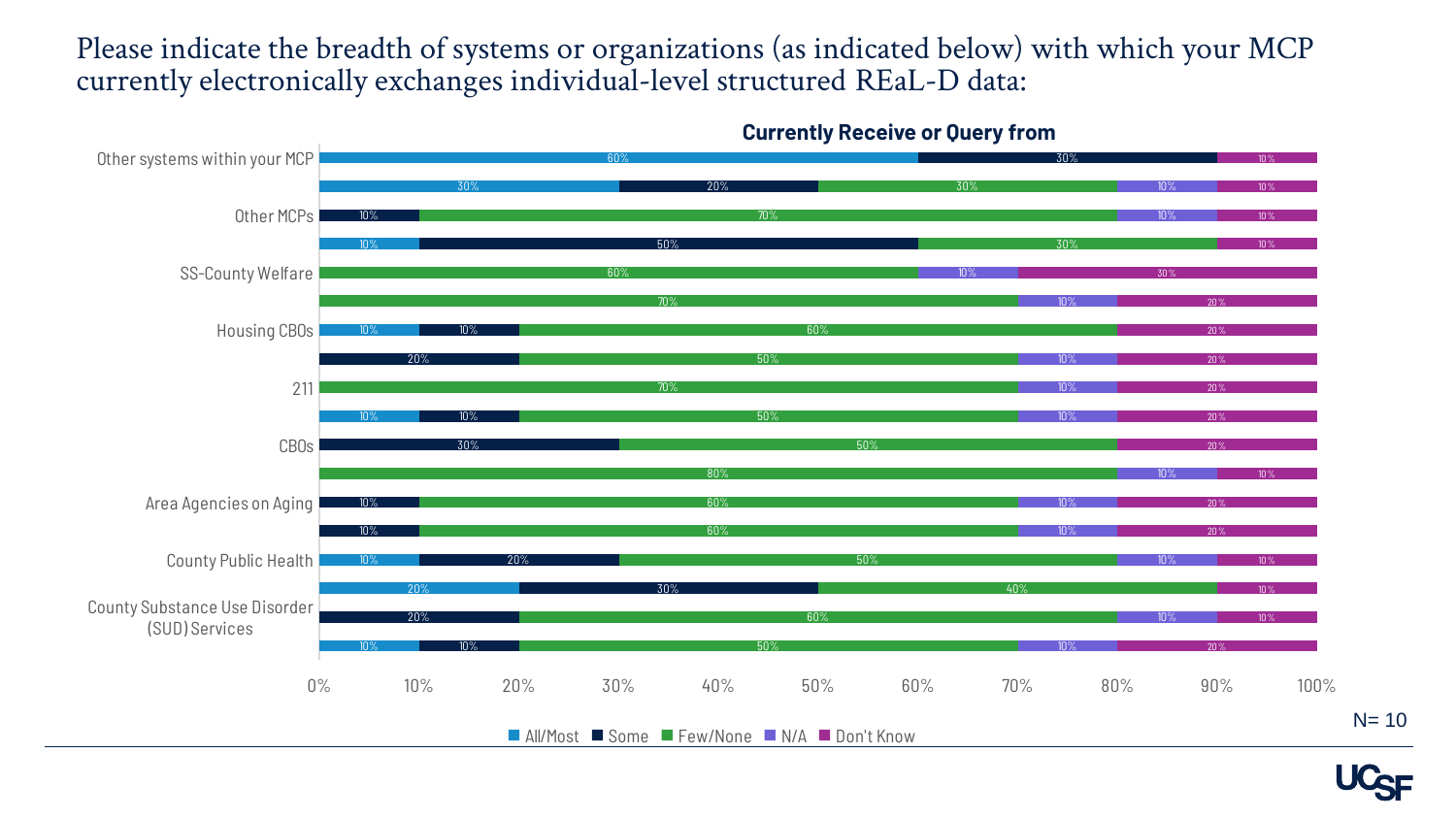

# Please indicate the breadth of systems or organizations (as indicated below) with which your MCP currently electronically exchanges individual-level structured REaL-D data:
Currently Receive or Query from

### Chart

| Category | All/Most | Some | Few/None | N/A | Don't Know |
|---|---|---|---|---|---|
| Other systems within your MCP | 0.6 | 0.3 | None | None | 0.1 |
| Hospitals | 0.3 | 0.2 | 0.3 | 0.1 | 0.1 |
| Other MCPs | None | 0.1 | 0.7 | 0.1 | 0.1 |
| ECM/CS Providers | 0.1 | 0.5 | 0.3 | None | 0.1 |
| SS-County Welfare | None | None | 0.6 | 0.1 | 0.3 |
| SS-Benefits | None | None | 0.7 | 0.1 | 0.2 |
| Housing CBOs | 0.1 | 0.1 | 0.6 | None | 0.2 |
| Continuum of Care (CoC) | None | 0.2 | 0.5 | 0.1 | 0.2 |
| 211 | None | None | 0.7 | 0.1 | 0.2 |
| Criminal / Legal Institutions | 0.1 | 0.1 | 0.5 | 0.1 | 0.2 |
| CBOs | None | 0.3 | 0.5 | None | 0.2 |
| Schools/Local Education Agencies (LEAs) | None | None | 0.8 | 0.1 | 0.1 |
| Area Agencies on Aging | None | 0.1 | 0.6 | 0.1 | 0.2 |
| Regional Centers | None | 0.1 | 0.6 | 0.1 | 0.2 |
| County Public Health | 0.1 | 0.2 | 0.5 | 0.1 | 0.1 |
| County Behavioral Health | 0.2 | 0.3 | 0.4 | None | 0.1 |
| County Substance Use Disorder (SUD) Services | None | 0.2 | 0.6 | 0.1 | 0.1 |
| WIC | 0.1 | 0.1 | 0.5 | 0.1 | 0.2 |
N= 10